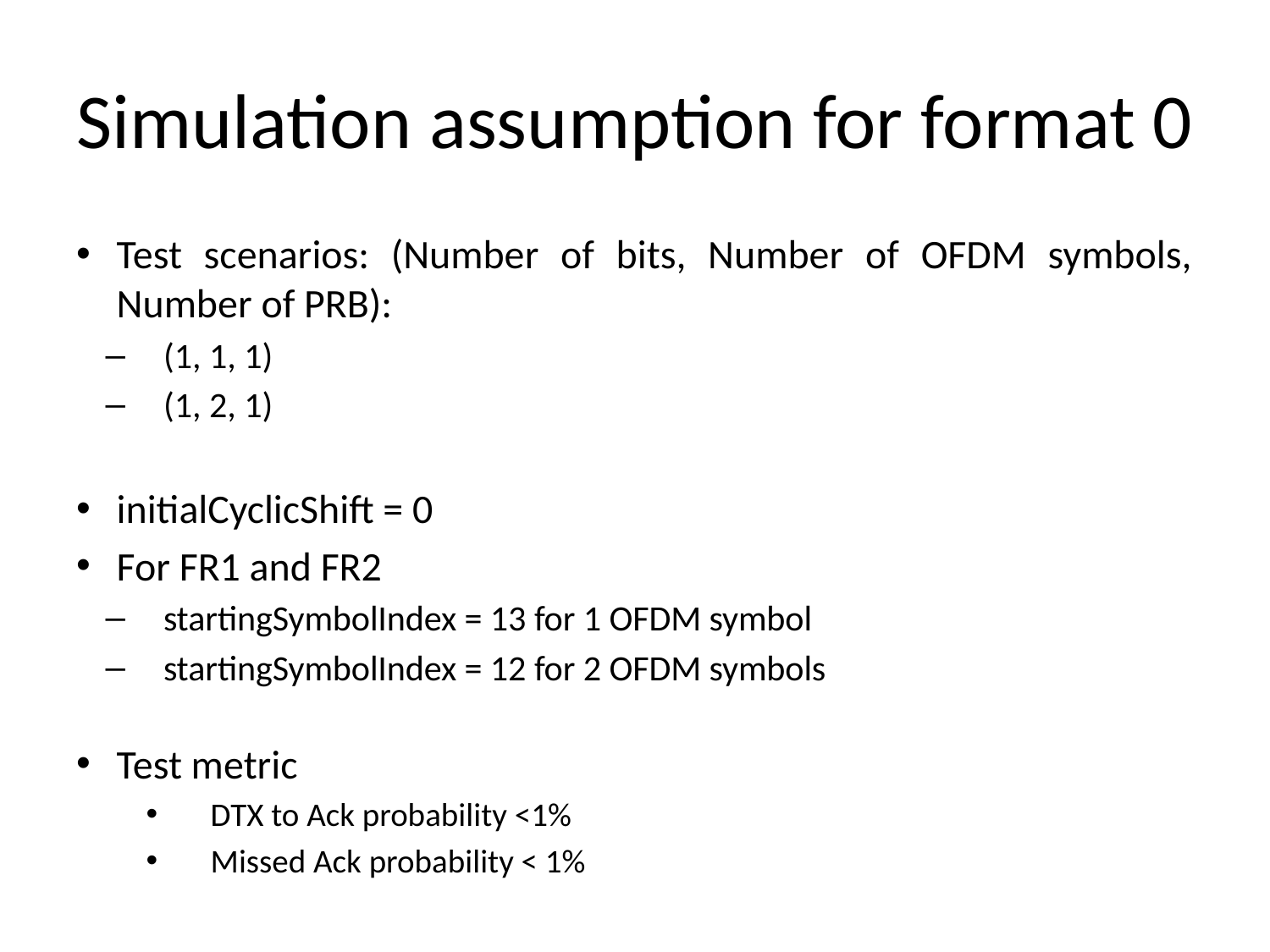

# Simulation assumption for format 0
Test scenarios: (Number of bits, Number of OFDM symbols, Number of PRB):
(1, 1, 1)
(1, 2, 1)

initialCyclicShift = 0
For FR1 and FR2
startingSymbolIndex = 13 for 1 OFDM symbol
startingSymbolIndex = 12 for 2 OFDM symbols

Test metric
DTX to Ack probability <1%
Missed Ack probability < 1%